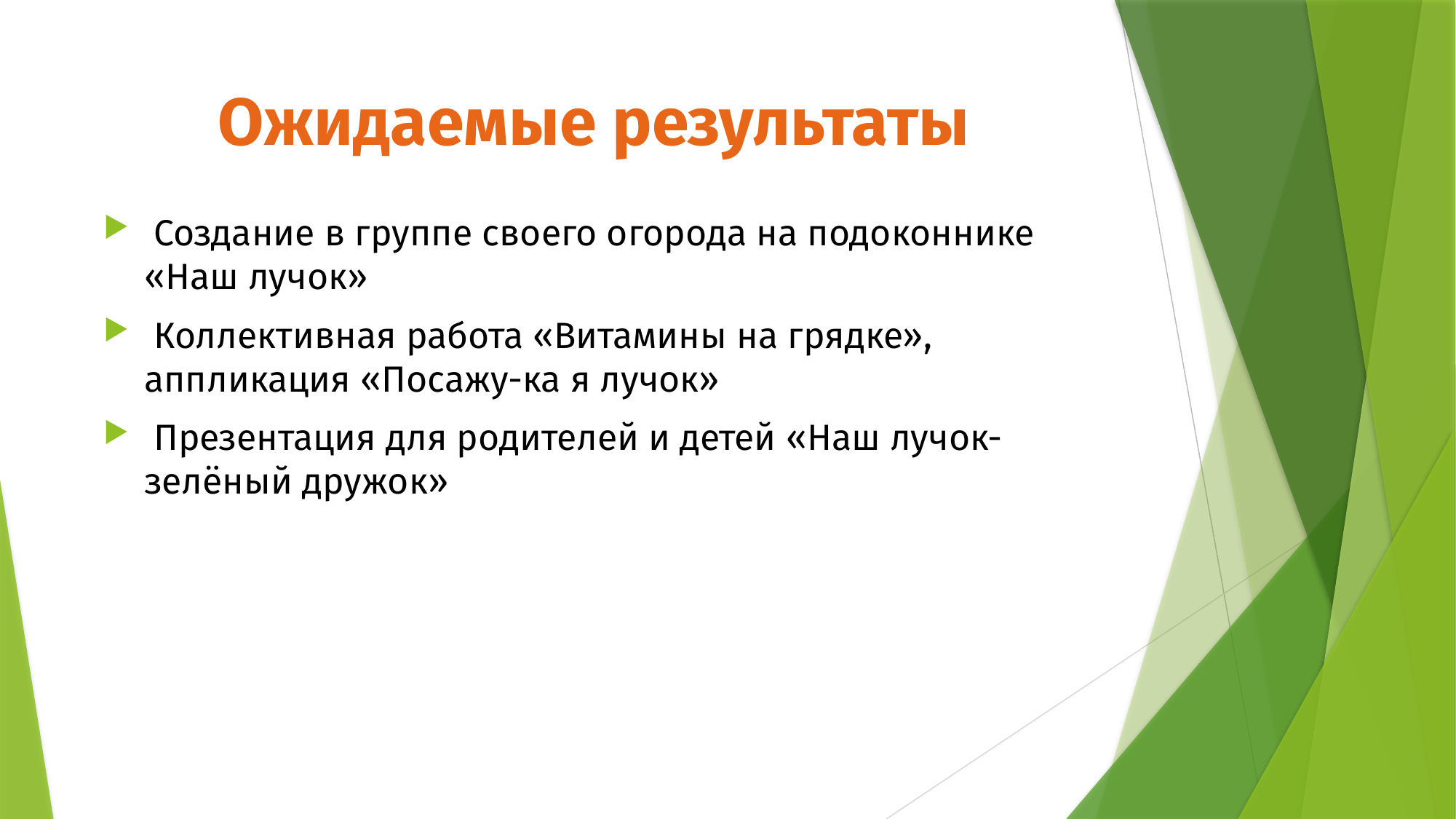

# Ожидаемые результаты
 Создание в группе своего огорода на подоконнике «Наш лучок»
 Коллективная работа «Витамины на грядке», аппликация «Посажу-ка я лучок»
 Презентация для родителей и детей «Наш лучок-зелёный дружок»